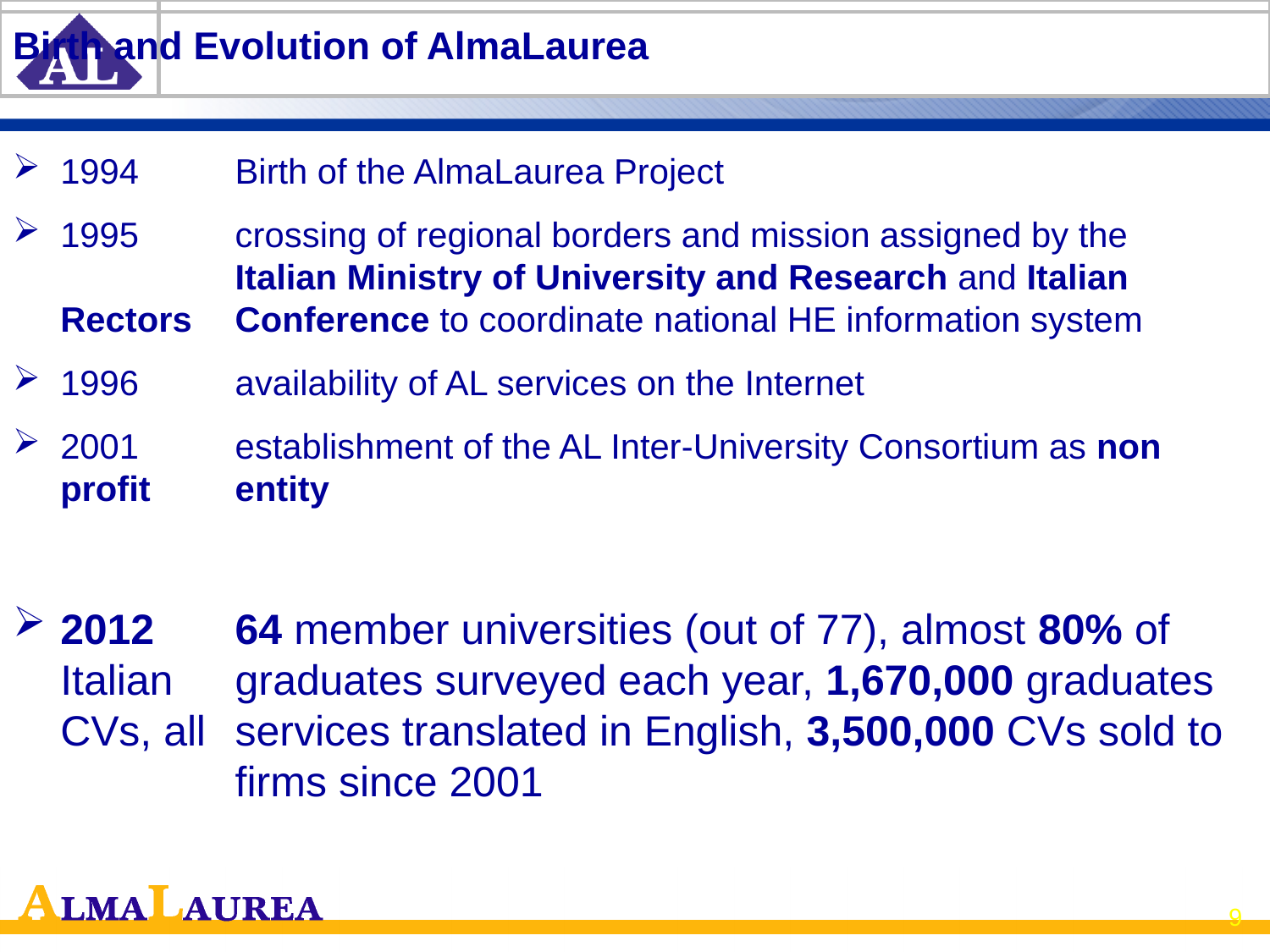

# Birth and Evolution of AlmaLaurea
1994	Birth of the AlmaLaurea Project
1995   	crossing of regional borders and mission assigned by the              	Italian Ministry of University and Research and Italian Rectors 	Conference to coordinate national HE information system
1996	availability of AL services on the Internet
2001	establishment of the AL Inter-University Consortium as non profit  	entity

2012	64 member universities (out of 77), almost 80% of Italian 	graduates surveyed each year, 1,670,000 graduates CVs, all 	services translated in English, 3,500,000 CVs sold to 	firms since 2001

9